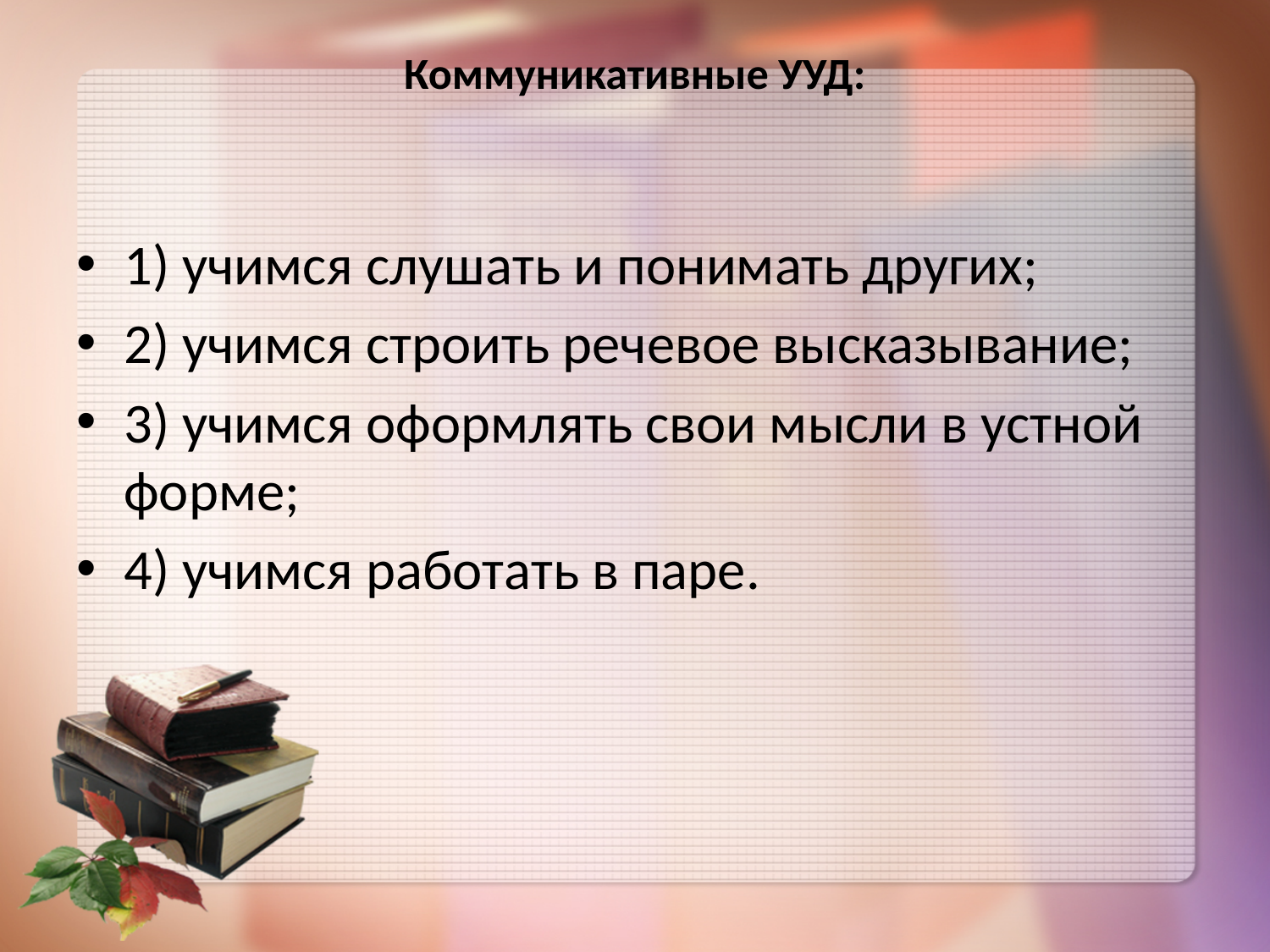

# Коммуникативные УУД:
1) учимся слушать и понимать других;
2) учимся строить речевое высказывание;
3) учимся оформлять свои мысли в устной форме;
4) учимся работать в паре.